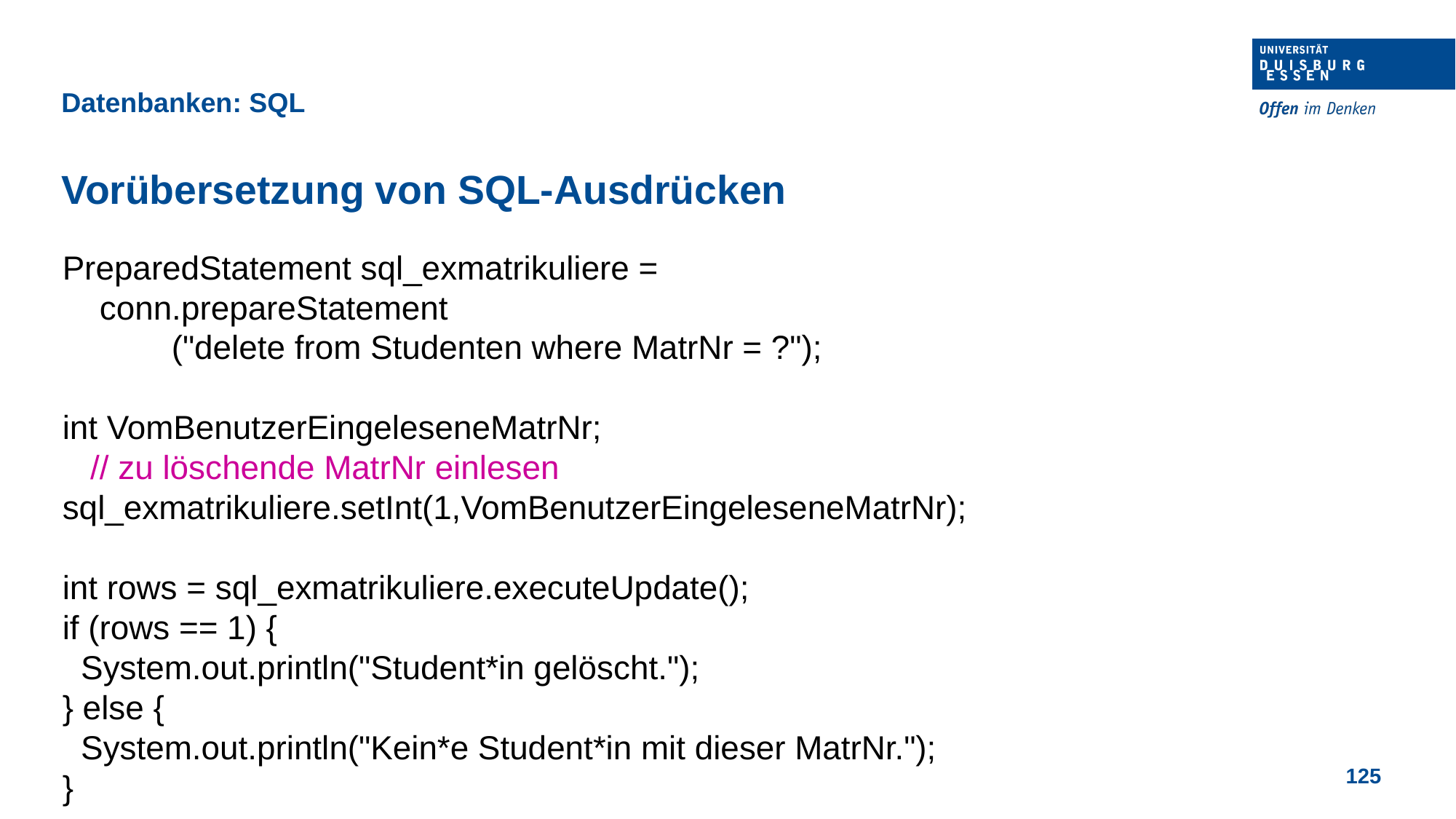

Datenbanken: SQL
Vorübersetzung von SQL-Ausdrücken
PreparedStatement sql_exmatrikuliere =
    conn.prepareStatement
	("delete from Studenten where MatrNr = ?");

int VomBenutzerEingeleseneMatrNr;
   // zu löschende MatrNr einlesen
sql_exmatrikuliere.setInt(1,VomBenutzerEingeleseneMatrNr);

int rows = sql_exmatrikuliere.executeUpdate();
if (rows == 1) {
  System.out.println("Student*in gelöscht.");
} else {
  System.out.println("Kein*e Student*in mit dieser MatrNr.");
}

125